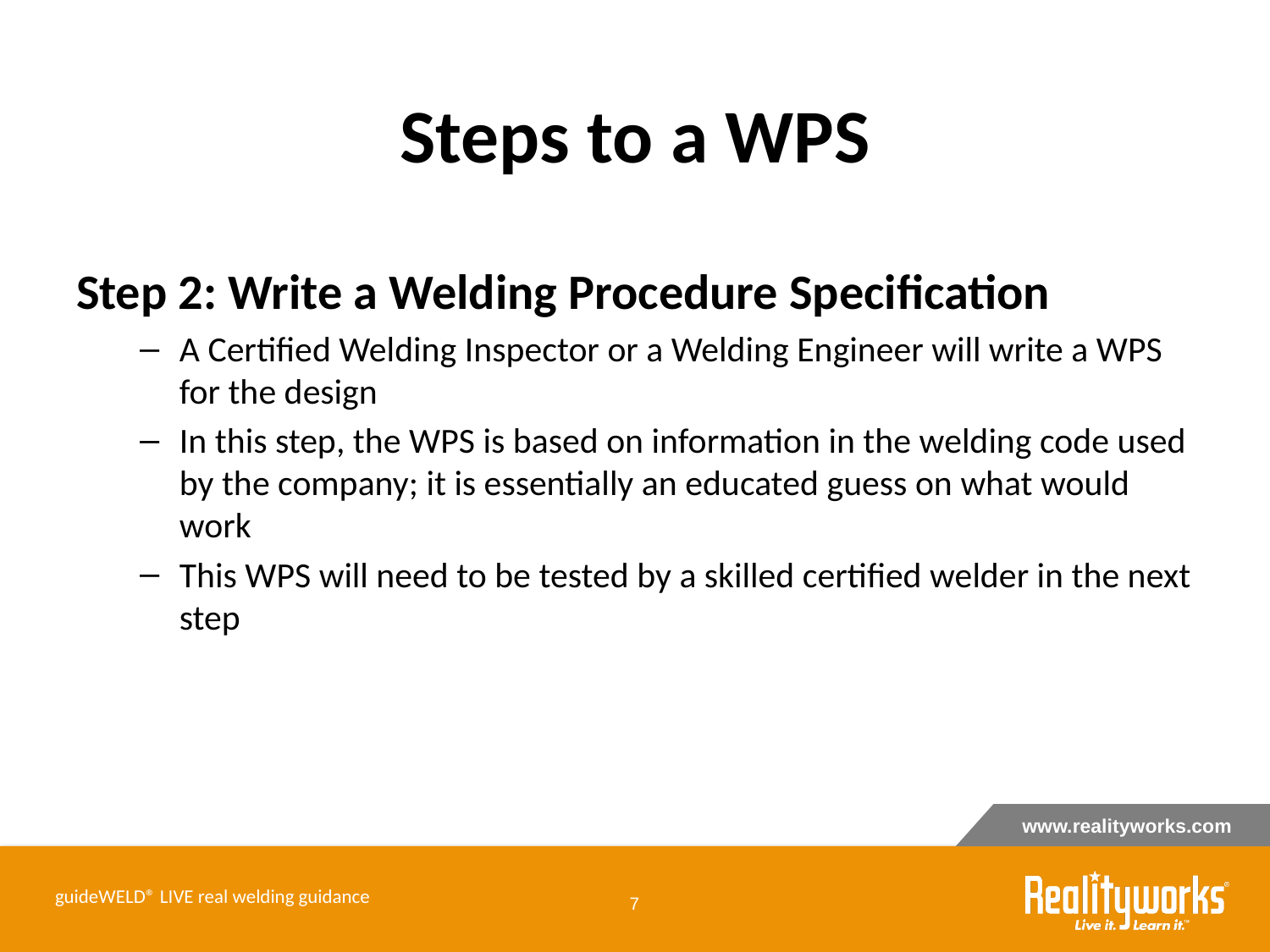

# Steps to a WPS
Step 2: Write a Welding Procedure Specification
A Certified Welding Inspector or a Welding Engineer will write a WPS for the design
In this step, the WPS is based on information in the welding code used by the company; it is essentially an educated guess on what would work
This WPS will need to be tested by a skilled certified welder in the next step

guideWELD® LIVE real welding guidance
7